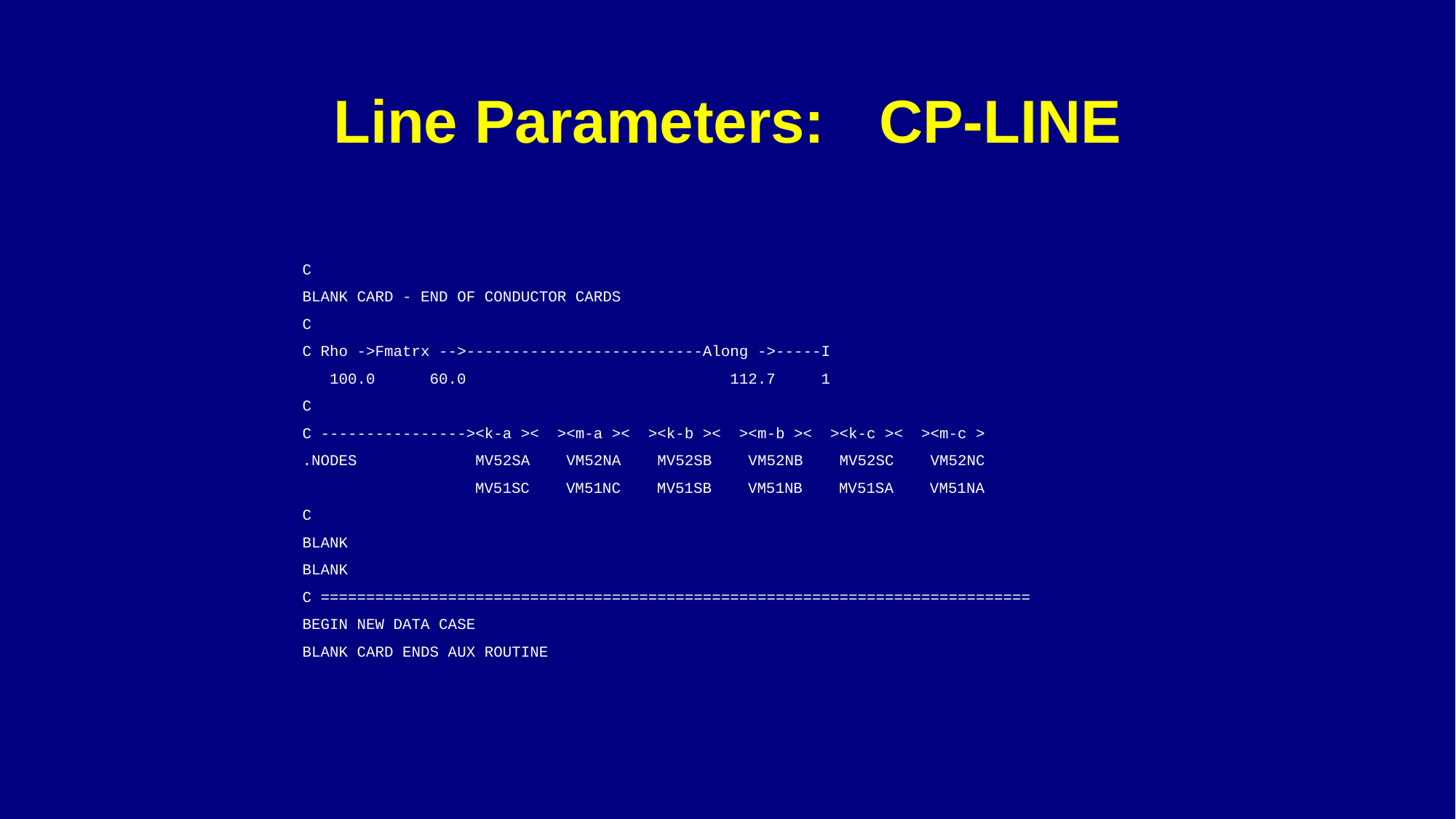

# Line Parameters:	CP-LINE
C
BLANK CARD - END OF CONDUCTOR CARDS
C
C Rho ->Fmatrx -->--------------------------Along ->-----I
   100.0      60.0                             112.7     1
C
C ----------------><k-a ><  ><m-a ><  ><k-b ><  ><m-b ><  ><k-c ><  ><m-c >
.NODES             MV52SA    VM52NA    MV52SB    VM52NB    MV52SC    VM52NC
                   MV51SC    VM51NC    MV51SB    VM51NB    MV51SA    VM51NA
C
BLANK
BLANK
C ==============================================================================
BEGIN NEW DATA CASE
BLANK CARD ENDS AUX ROUTINE